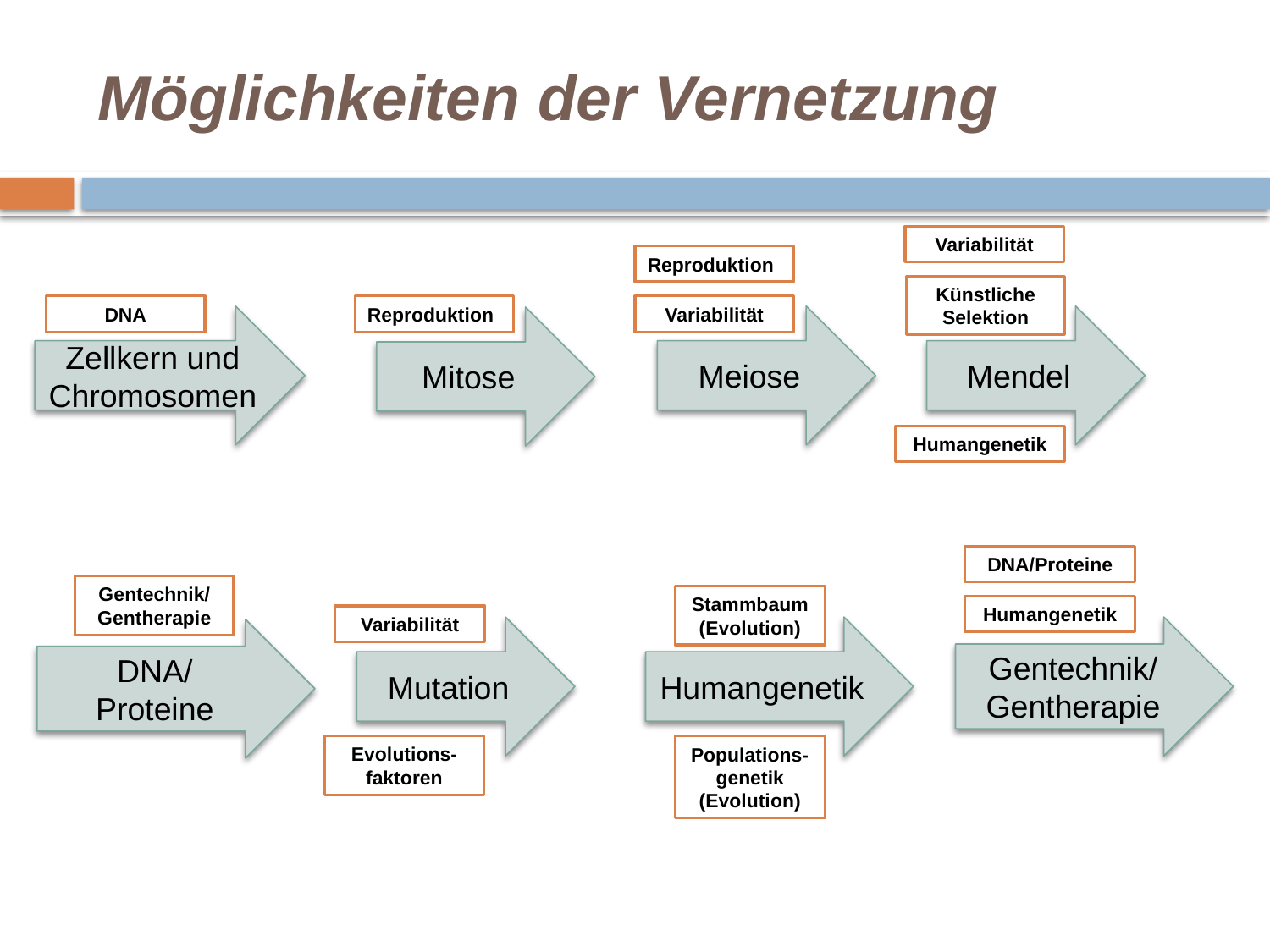

# Möglichkeiten der Vernetzung
Variabilität
Reproduktion
Künstliche Selektion
DNA
Reproduktion
Variabilität
Zellkern und Chromosomen
Meiose
Mendel
Mitose
Humangenetik
DNA/Proteine
Gentechnik/
Gentherapie
Stammbaum
(Evolution)
Humangenetik
Variabilität
Mutation
Humangenetik
Gentechnik/
Gentherapie
DNA/
Proteine
Evolutions-faktoren
Populations-genetik
(Evolution)